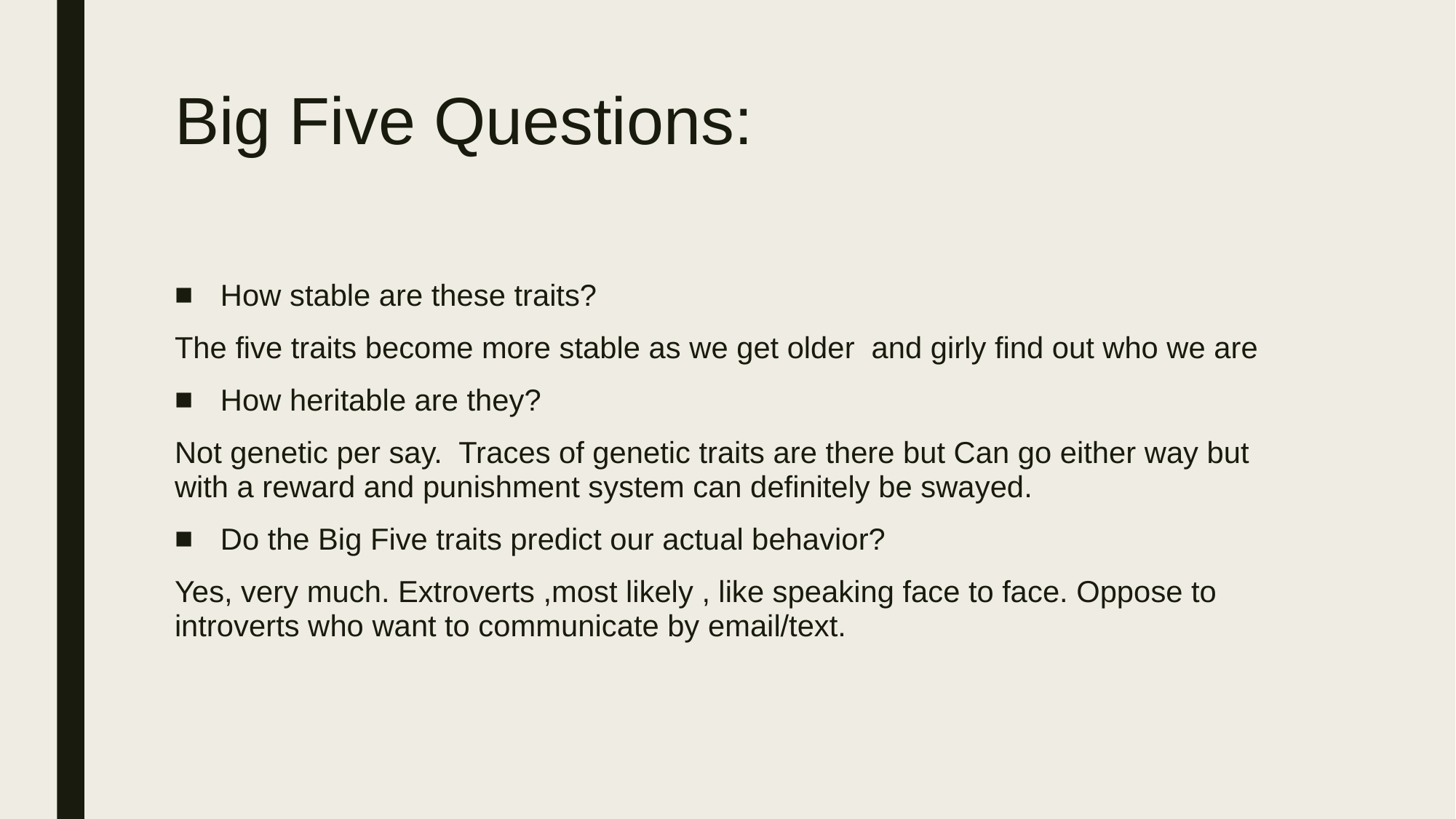

# Big Five Questions:
How stable are these traits?
The five traits become more stable as we get older  and girly find out who we are
How heritable are they?
Not genetic per say.  Traces of genetic traits are there but Can go either way but with a reward and punishment system can definitely be swayed.
Do the Big Five traits predict our actual behavior?
Yes, very much. Extroverts ,most likely , like speaking face to face. Oppose to introverts who want to communicate by email/text.